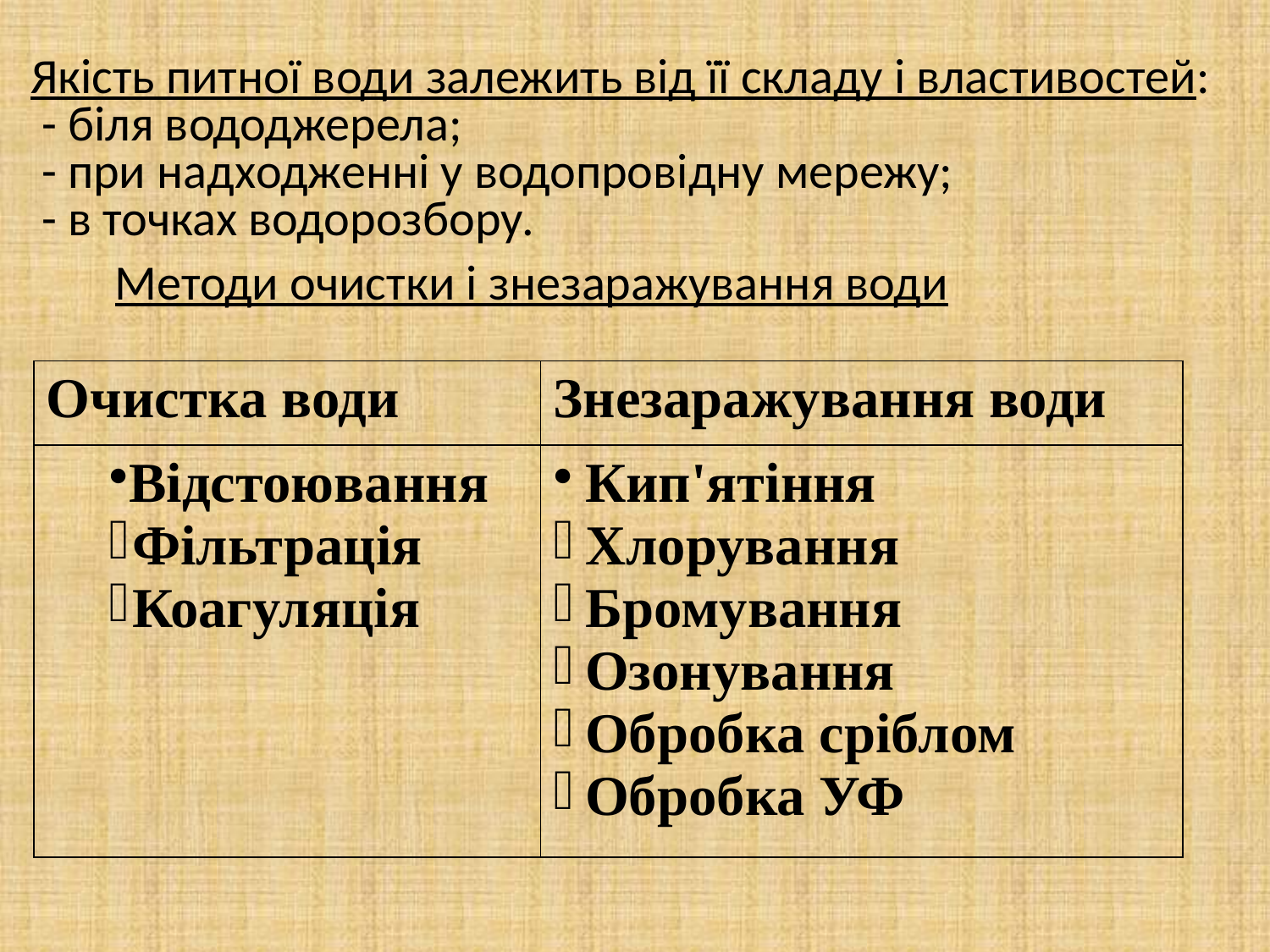

# Якість питної води залежить від її складу і властивостей:  - біля вододжерела;  - при надходженні у водопровідну мережу;  - в точках водорозбору. Методи очистки і знезаражування води
| Очистка води | Знезаражування води |
| --- | --- |
| Відстоювання Фільтрація Коагуляція | Кип'ятіння Хлорування Бромування Озонування Обробка сріблом Обробка УФ |